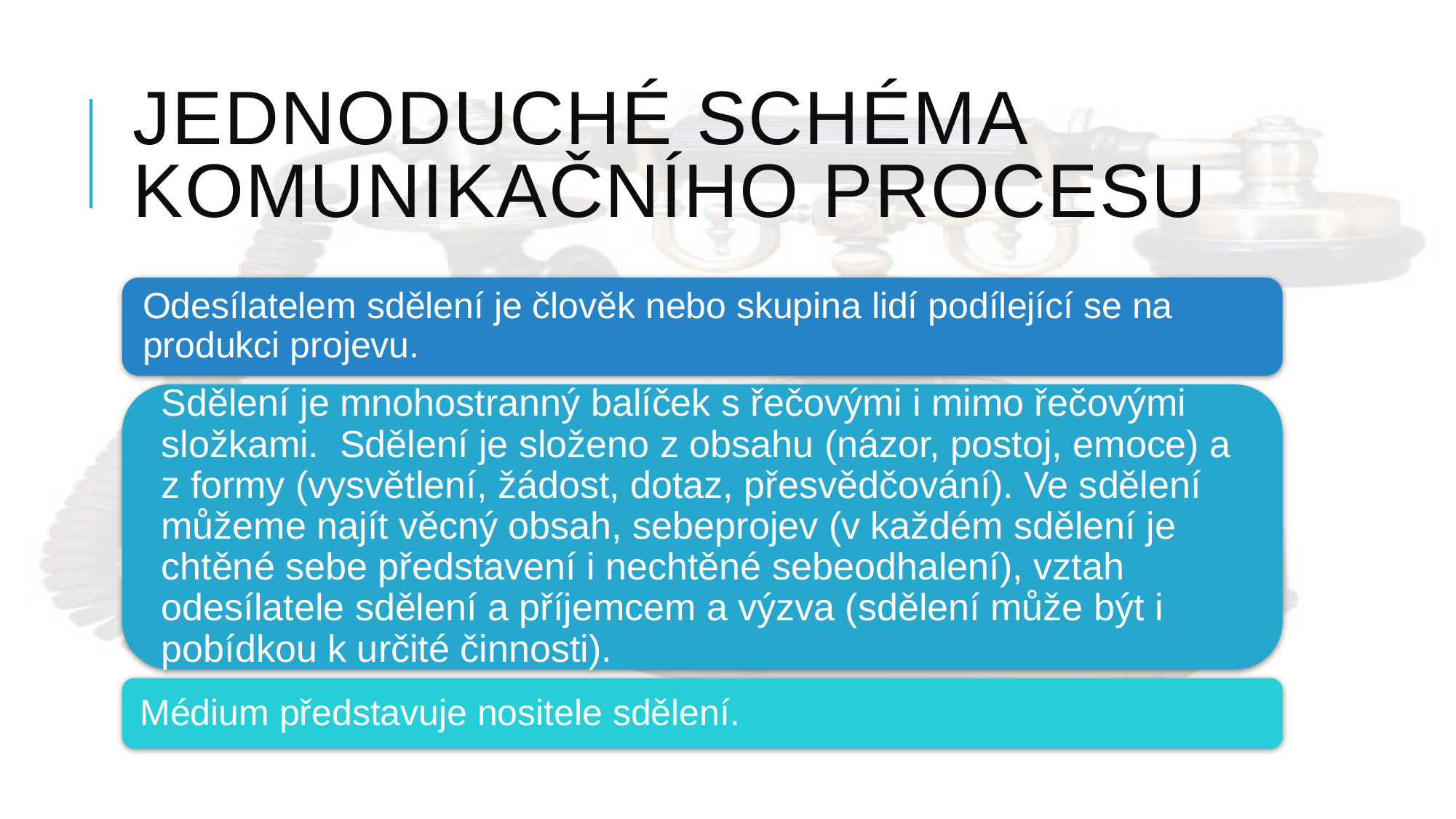

# Jednoduché schéma komunikačního procesu
Odesílatelem sdělení je člověk nebo skupina lidí podílející se na produkci projevu.
Sdělení je mnohostranný balíček s řečovými i mimo řečovými složkami.  Sdělení je složeno z obsahu (názor, postoj, emoce) a z formy (vysvětlení, žádost, dotaz, přesvědčování). Ve sdělení můžeme najít věcný obsah, sebeprojev (v každém sdělení je chtěné sebe představení i nechtěné sebeodhalení), vztah odesílatele sdělení a příjemcem a výzva (sdělení může být i pobídkou k určité činnosti).
Médium představuje nositele sdělení.